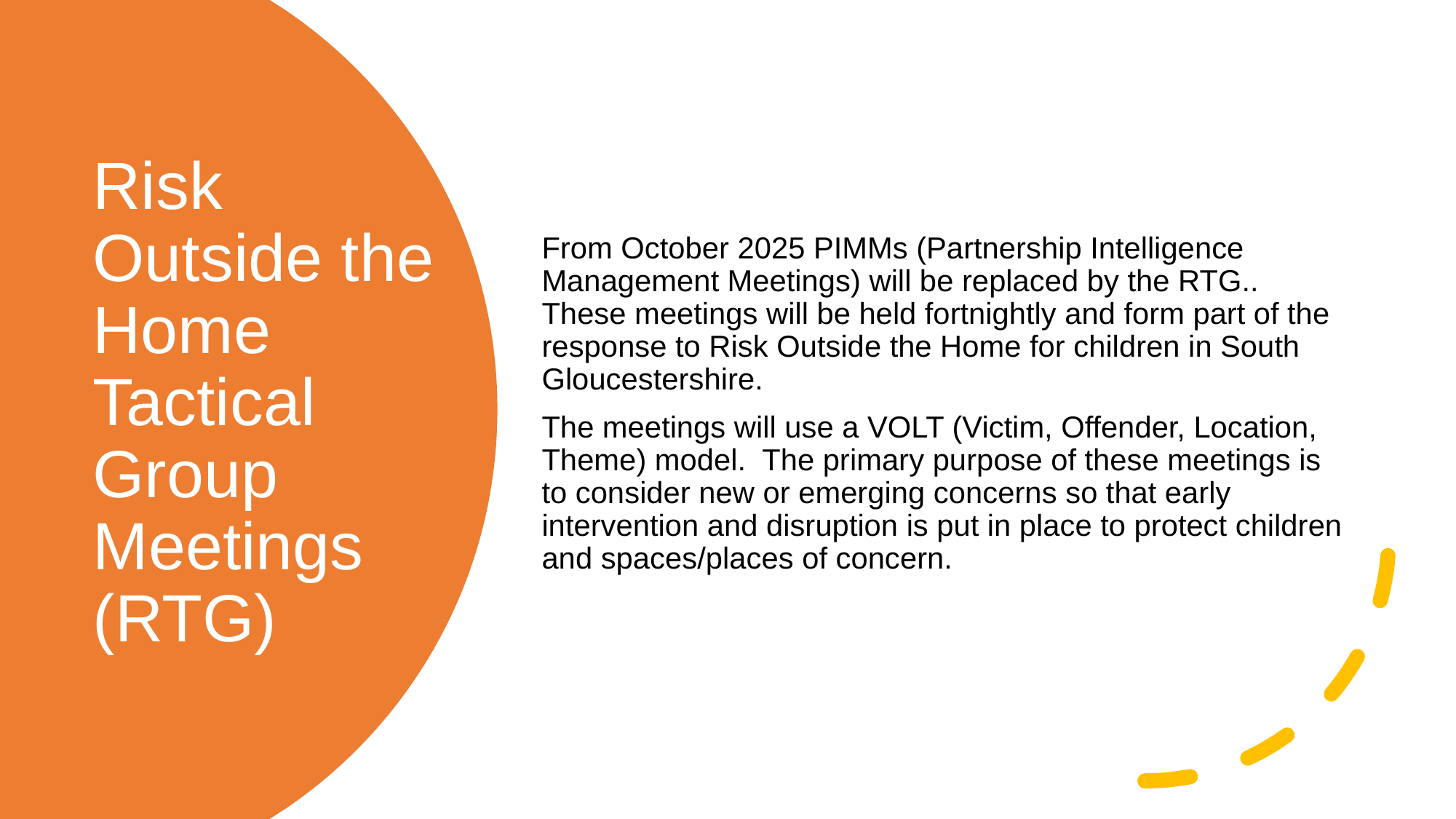

From October 2025 PIMMs (Partnership Intelligence Management Meetings) will be replaced by the RTG..  These meetings will be held fortnightly and form part of the response to Risk Outside the Home for children in South Gloucestershire.
The meetings will use a VOLT (Victim, Offender, Location, Theme) model.  The primary purpose of these meetings is to consider new or emerging concerns so that early intervention and disruption is put in place to protect children and spaces/places of concern.
# Risk Outside the Home Tactical Group Meetings (RTG)